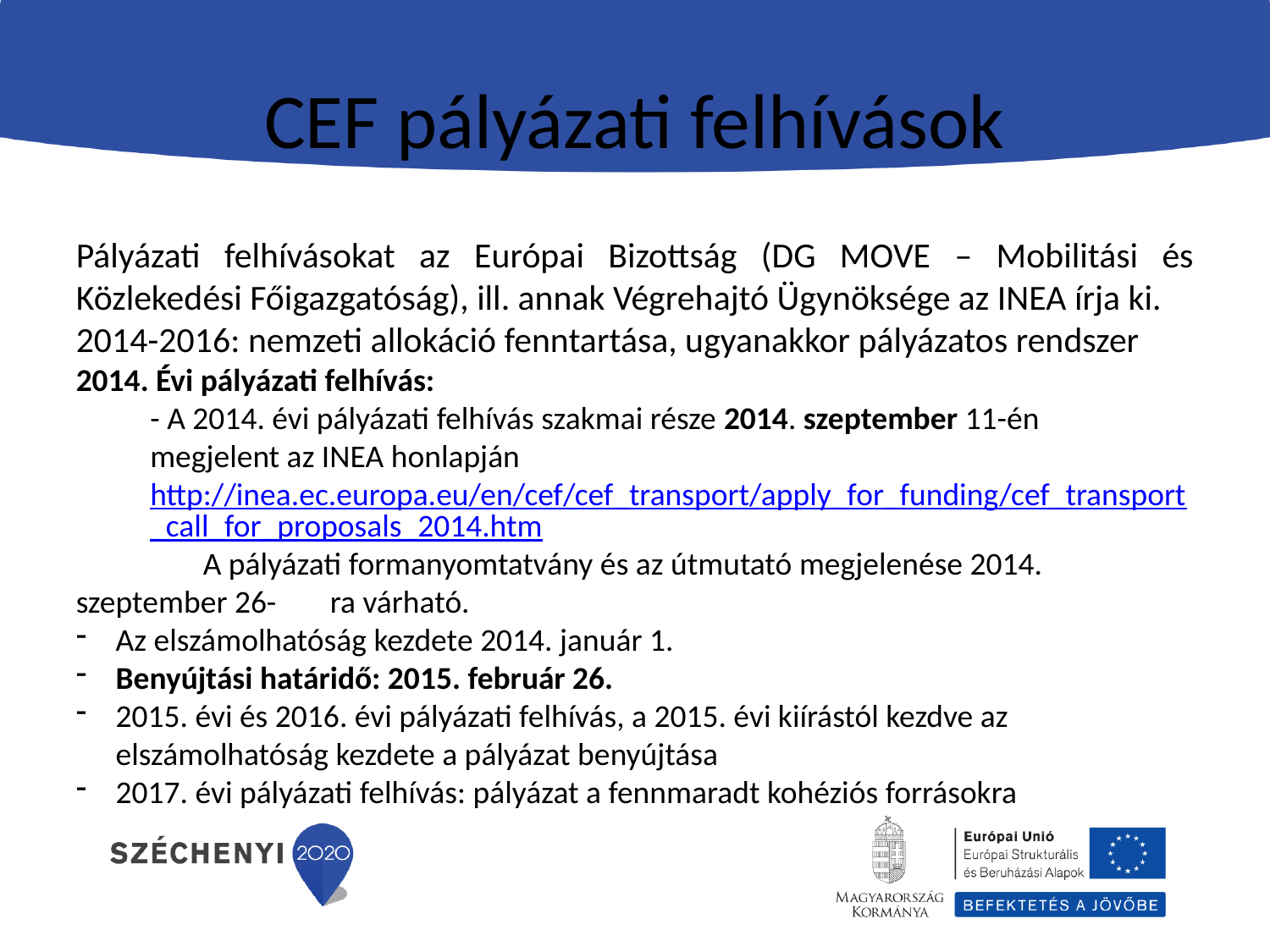

# CEF pályázati felhívások
Pályázati felhívásokat az Európai Bizottság (DG MOVE – Mobilitási és Közlekedési Főigazgatóság), ill. annak Végrehajtó Ügynöksége az INEA írja ki.
2014-2016: nemzeti allokáció fenntartása, ugyanakkor pályázatos rendszer
2014. Évi pályázati felhívás:
	- A 2014. évi pályázati felhívás szakmai része 2014. szeptember 11-én     megjelent az INEA honlapján http://inea.ec.europa.eu/en/cef/cef_transport/apply_for_funding/cef_transport_call_for_proposals_2014.htm
	A pályázati formanyomtatvány és az útmutató megjelenése 2014. szeptember 26-	ra várható.
Az elszámolhatóság kezdete 2014. január 1.
Benyújtási határidő: 2015. február 26.
2015. évi és 2016. évi pályázati felhívás, a 2015. évi kiírástól kezdve az elszámolhatóság kezdete a pályázat benyújtása
2017. évi pályázati felhívás: pályázat a fennmaradt kohéziós forrásokra